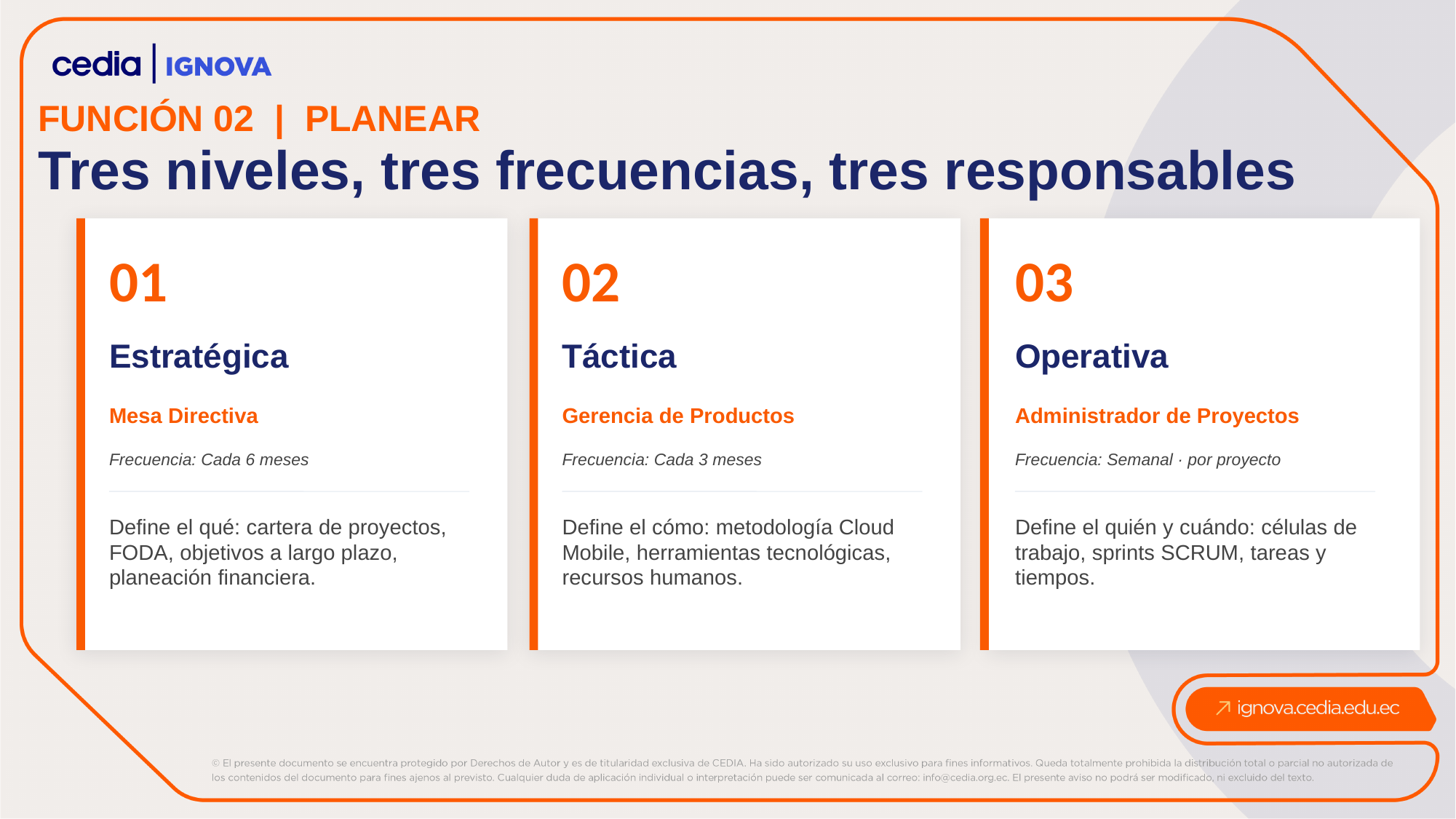

FUNCIÓN 02  |  PLANEAR
Tres niveles, tres frecuencias, tres responsables

01
02
03
Estratégica
Táctica
Operativa
Mesa Directiva
Gerencia de Productos
Administrador de Proyectos
Frecuencia: Cada 6 meses
Frecuencia: Cada 3 meses
Frecuencia: Semanal · por proyecto

Define el qué: cartera de proyectos, FODA, objetivos a largo plazo, planeación financiera.
Define el cómo: metodología Cloud Mobile, herramientas tecnológicas, recursos humanos.
Define el quién y cuándo: células de trabajo, sprints SCRUM, tareas y tiempos.